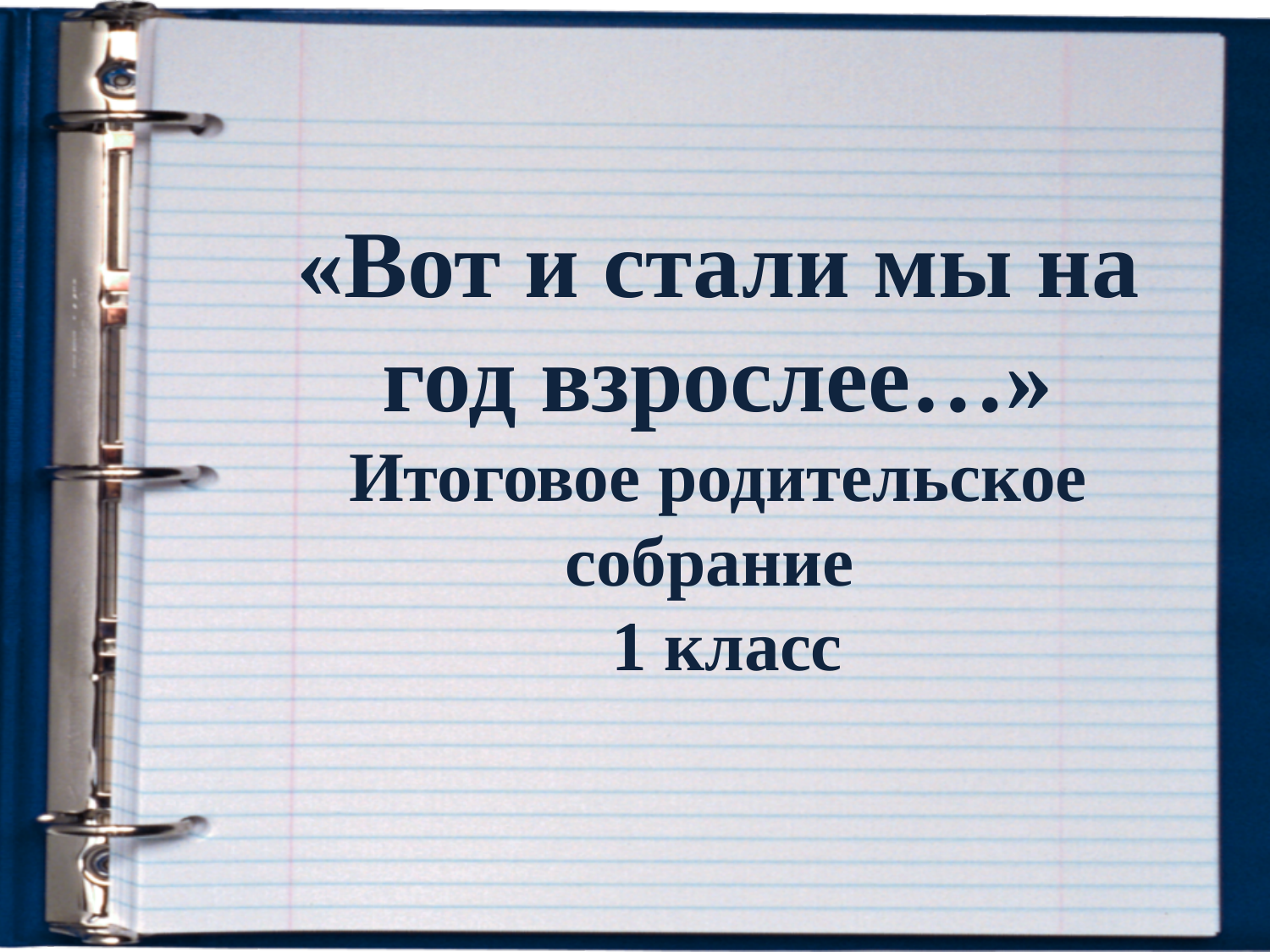

«Вот и стали мы на год взрослее…»
Итоговое родительское собрание
 1 класс